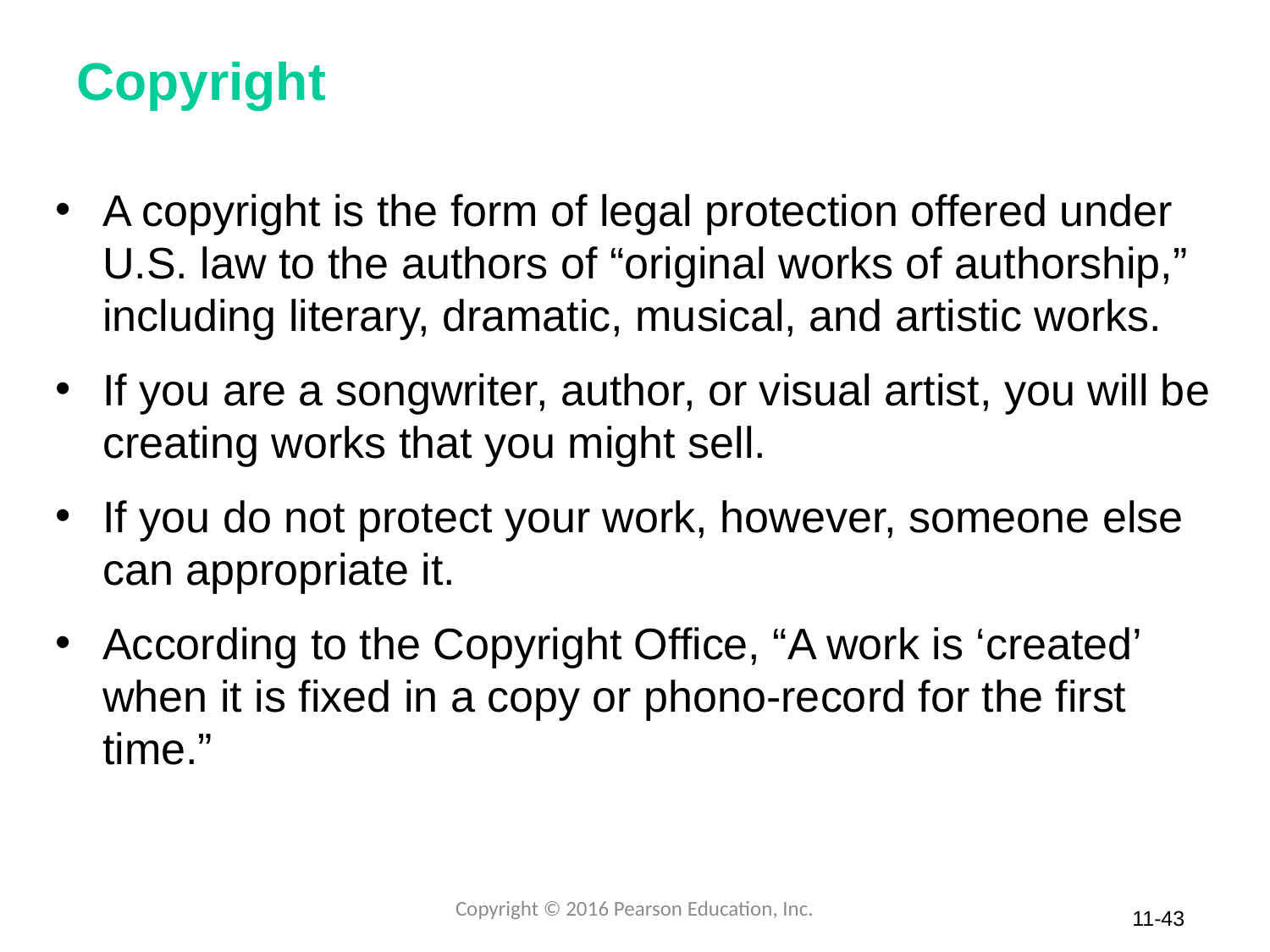

# Copyright
A copyright is the form of legal protection offered under U.S. law to the authors of “original works of authorship,” including literary, dramatic, musical, and artistic works.

If you are a songwriter, author, or visual artist, you will be creating works that you might sell.

If you do not protect your work, however, someone else can appropriate it.

According to the Copyright Office, “A work is ‘created’ when it is fixed in a copy or phono-record for the first time.”

Copyright © 2016 Pearson Education, Inc.